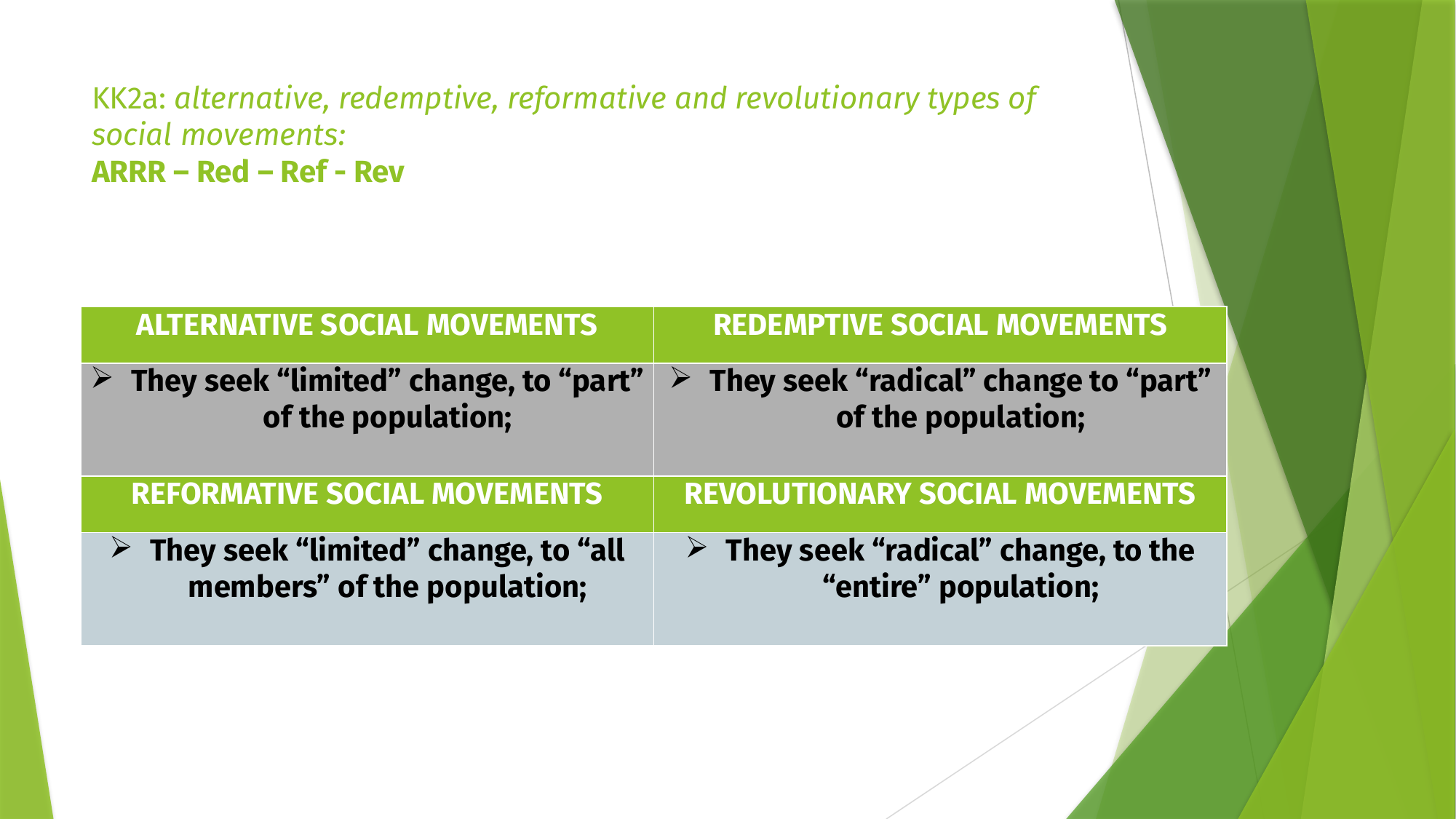

# KK2a: alternative, redemptive, reformative and revolutionary types of social movements: ARRR – Red – Ref - Rev
| ALTERNATIVE SOCIAL MOVEMENTS | REDEMPTIVE SOCIAL MOVEMENTS |
| --- | --- |
| They seek “limited” change, to “part” of the population; | They seek “radical” change to “part” of the population; |
| REFORMATIVE SOCIAL MOVEMENTS | REVOLUTIONARY SOCIAL MOVEMENTS |
| They seek “limited” change, to “all members” of the population; | They seek “radical” change, to the “entire” population; |